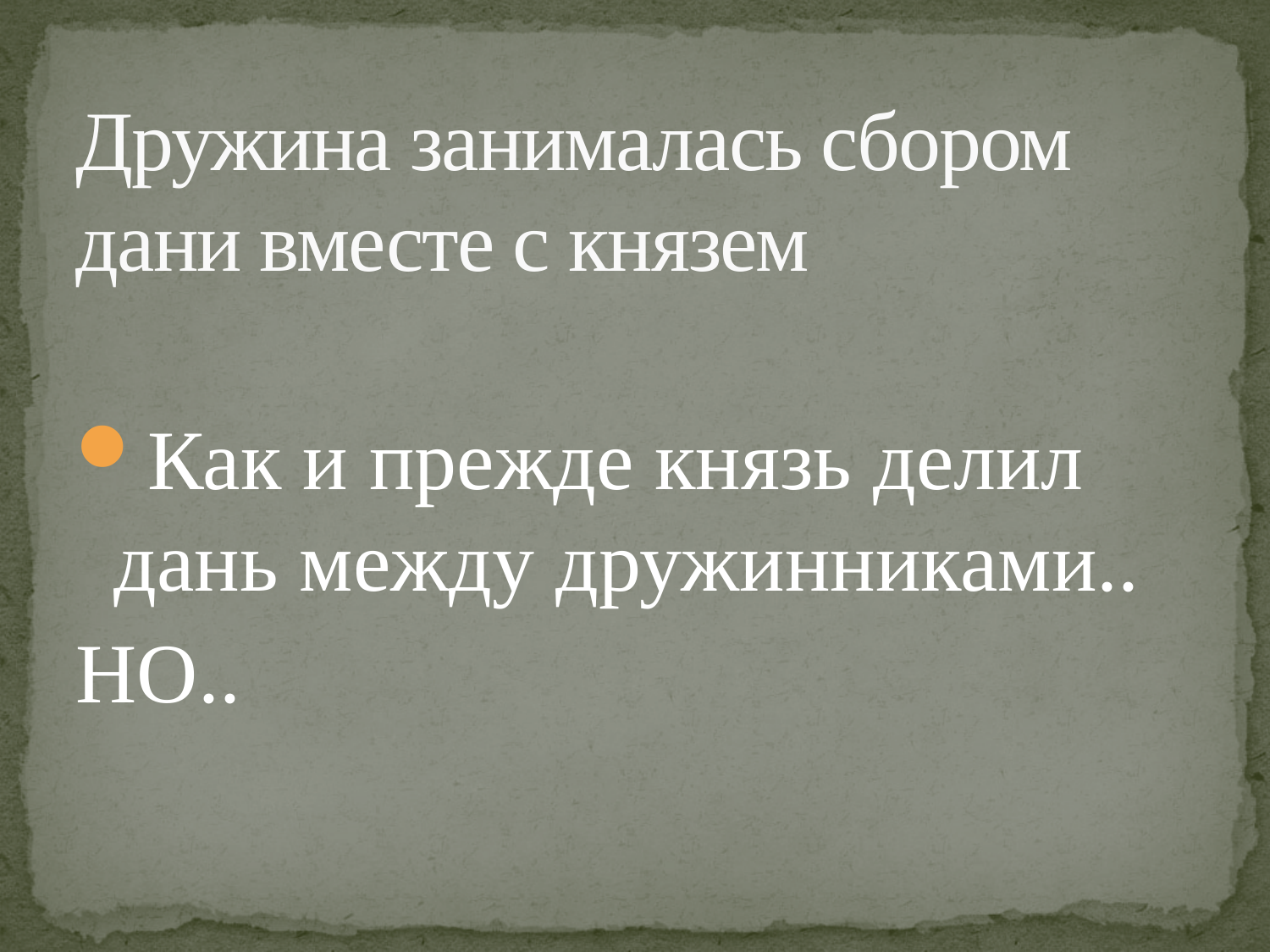

# Дружина занималась сбором дани вместе с князем

Как и прежде князь делил дань между дружинниками..
НО..